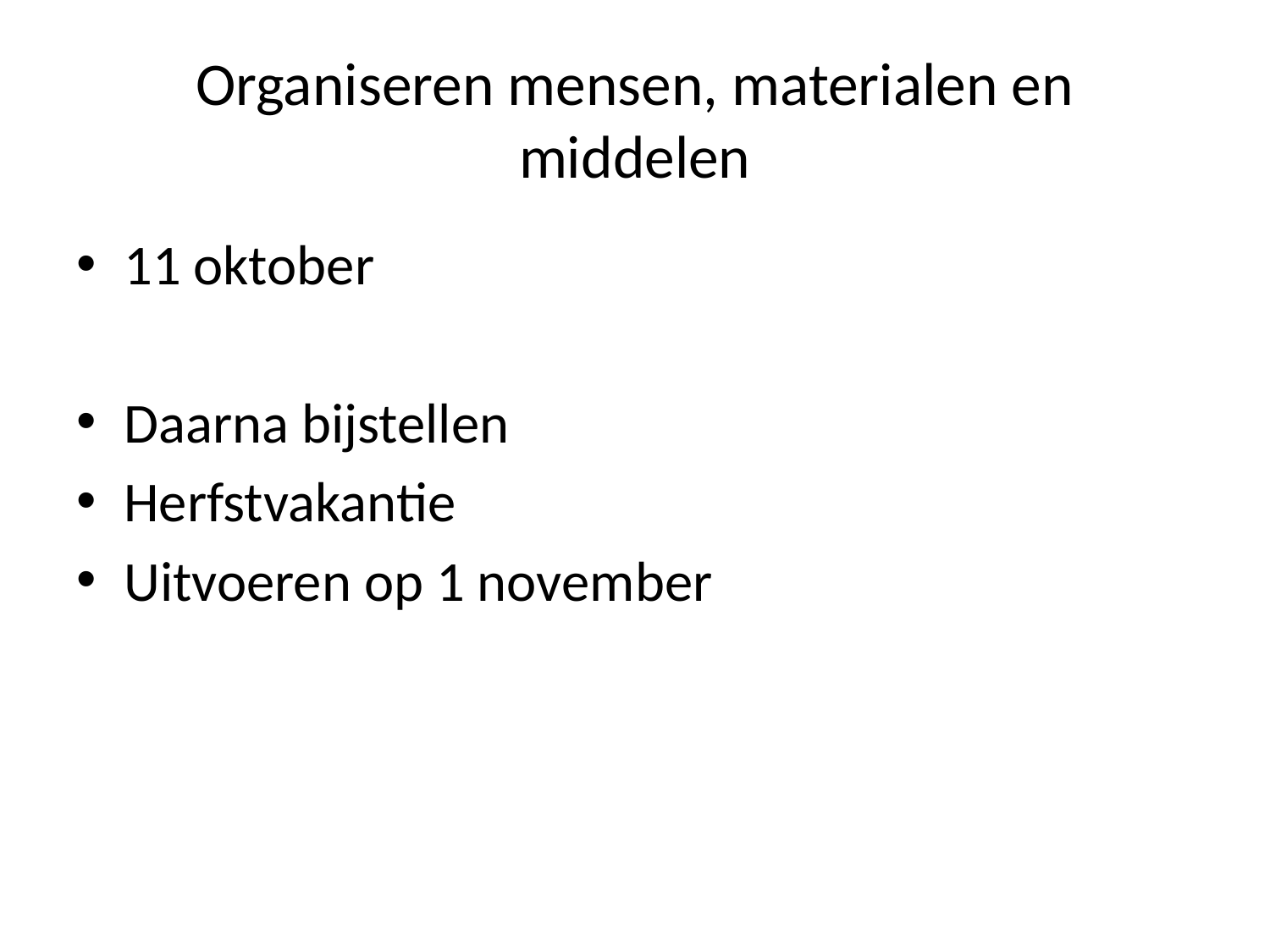

# Organiseren mensen, materialen en middelen
11 oktober

Daarna bijstellen
Herfstvakantie
Uitvoeren op 1 november